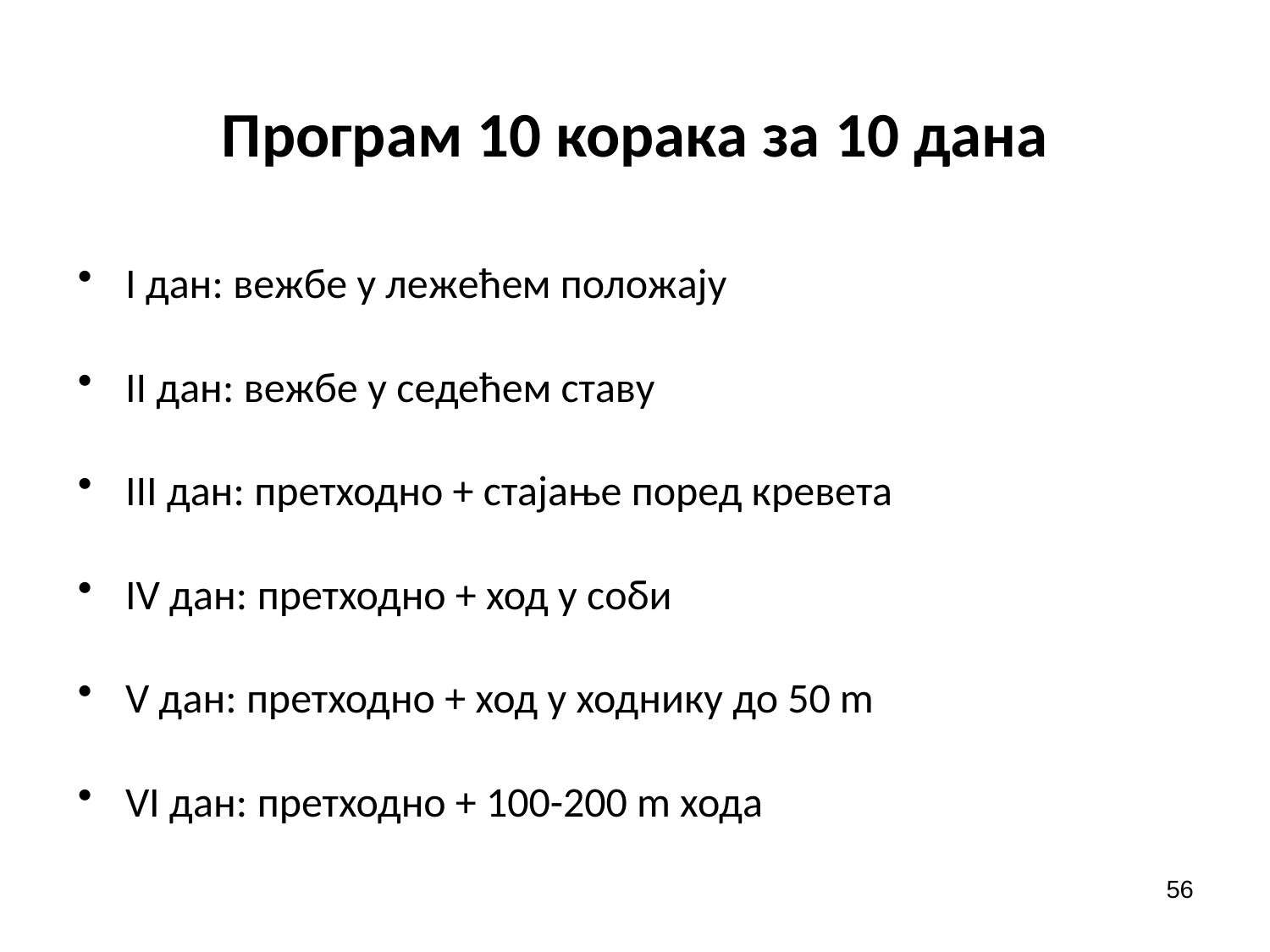

# Програм 10 корака за 10 дана
I дан: вежбе у лежећем положају
II дан: вежбе у седећем ставу
III дан: претходно + стајање поред кревета
IV дан: претходно + ход у соби
V дан: претходно + ход у ходнику до 50 m
VI дан: претходно + 100-200 m хода
56